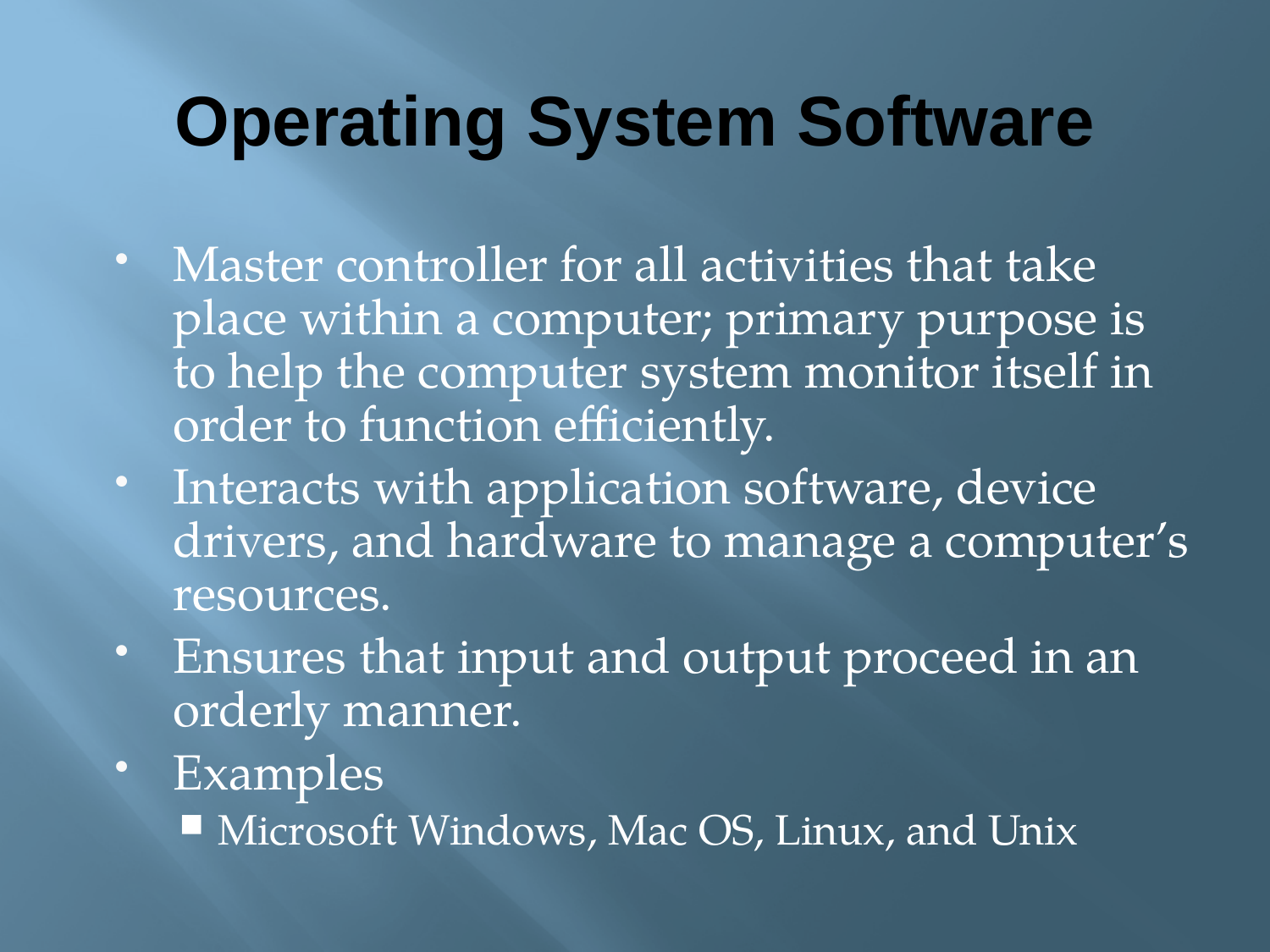

# Operating System Software
Master controller for all activities that take place within a computer; primary purpose is to help the computer system monitor itself in order to function efficiently.
Interacts with application software, device drivers, and hardware to manage a computer’s resources.
Ensures that input and output proceed in an orderly manner.
Examples
Microsoft Windows, Mac OS, Linux, and Unix